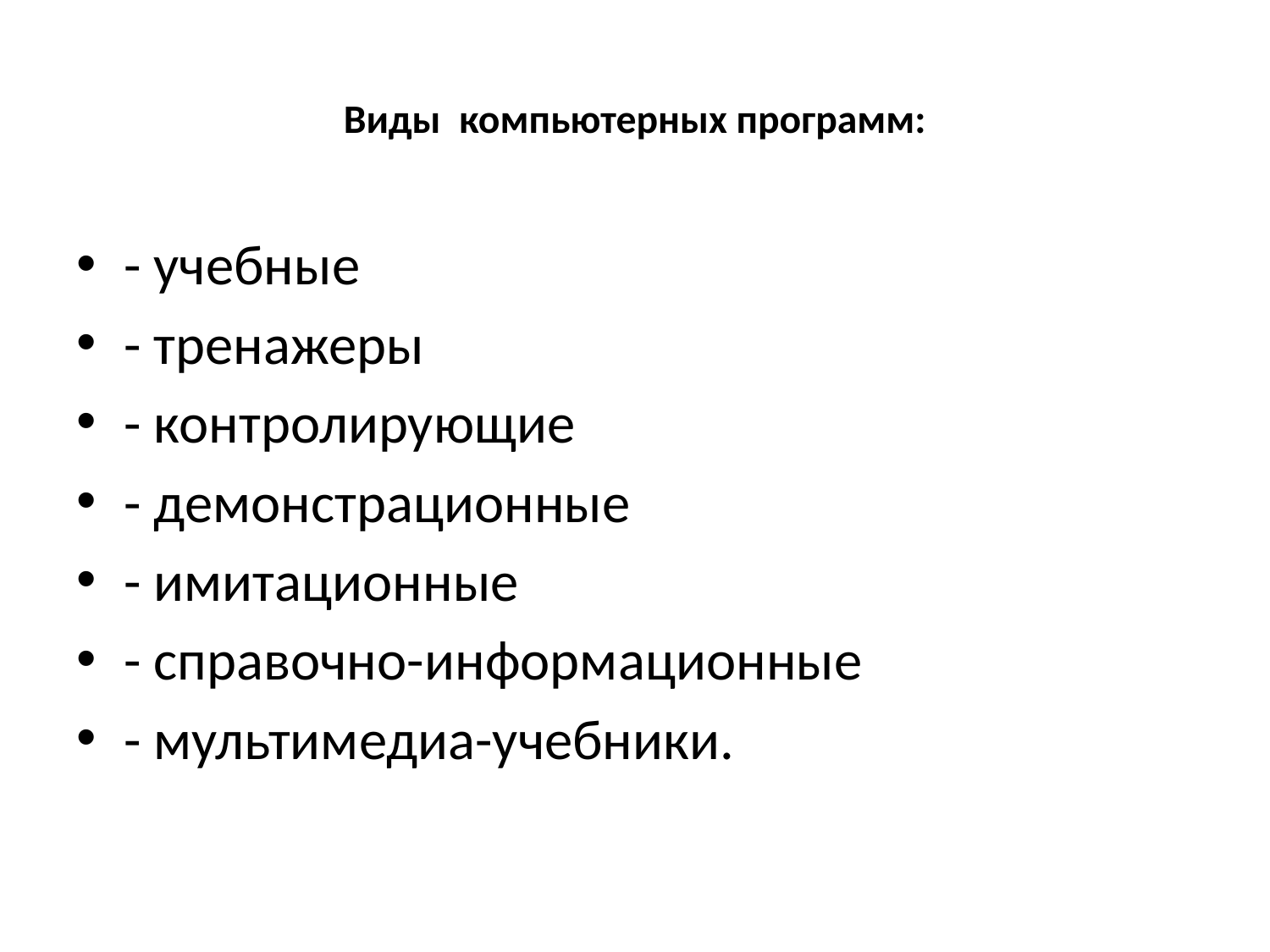

# Виды  компьютерных программ:
- учебные
- тренажеры
- контролирующие
- демонстрационные
- имитационные
- справочно-информационные
- мультимедиа-учебники.